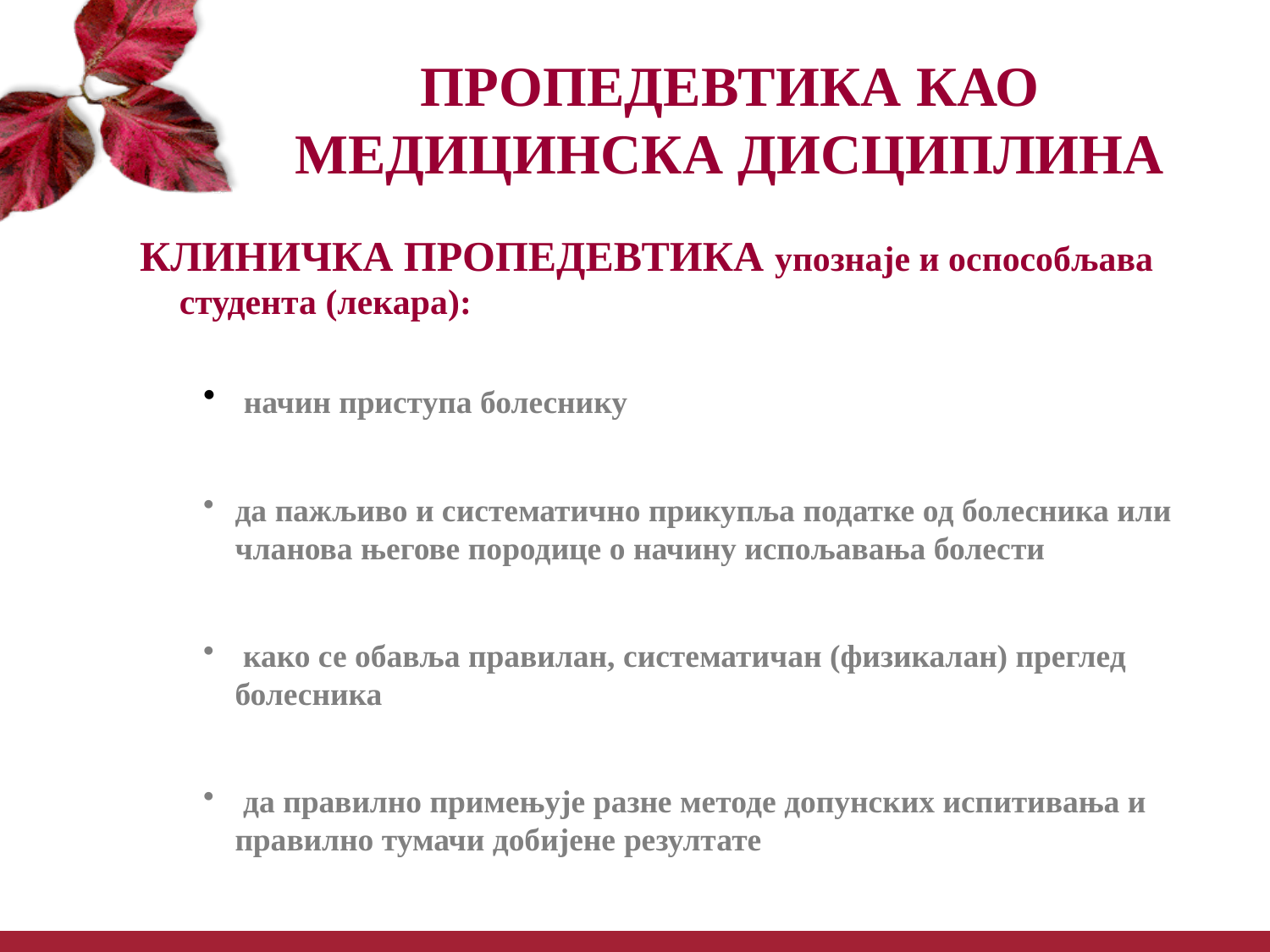

# ПРОПЕДЕВТИКА КАО МЕДИЦИНСКА ДИСЦИПЛИНА
КЛИНИЧКА ПРОПЕДЕВТИКА упознаје и оспособљава студента (лекара):

 начин приступа болеснику

да пажљиво и систематично прикупља податке од болесника или чланова његове породице о начину испољавања болести

 како се обавља правилан, систематичан (физикалан) преглед болесника

 да правилно примењује разне методе допунских испитивања и правилно тумачи добијене резултате